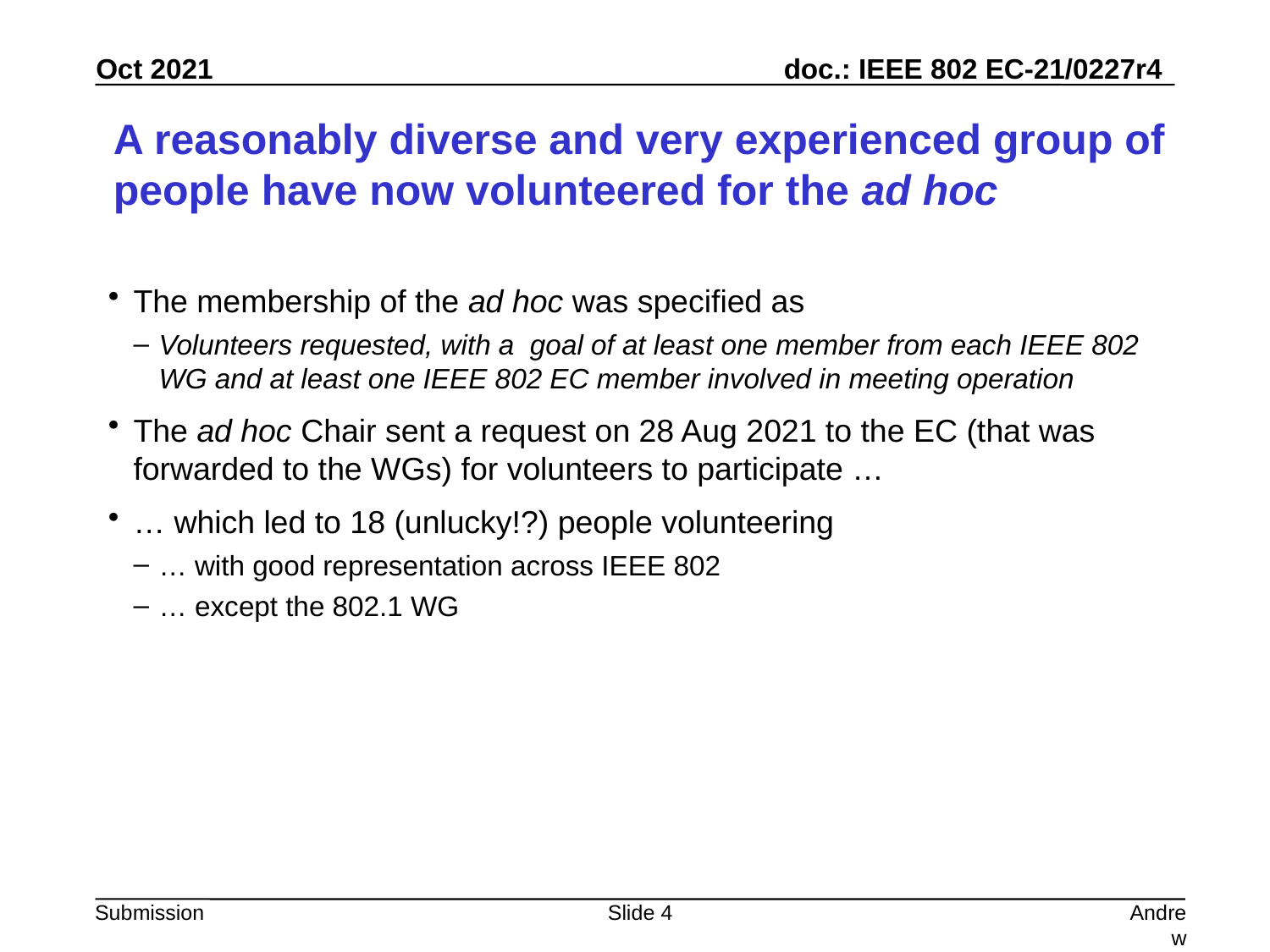

# A reasonably diverse and very experienced group of people have now volunteered for the ad hoc
The membership of the ad hoc was specified as
Volunteers requested, with a  goal of at least one member from each IEEE 802 WG and at least one IEEE 802 EC member involved in meeting operation
The ad hoc Chair sent a request on 28 Aug 2021 to the EC (that was forwarded to the WGs) for volunteers to participate …
… which led to 18 (unlucky!?) people volunteering
… with good representation across IEEE 802
… except the 802.1 WG
Slide 4
Andrew Myles, Cisco